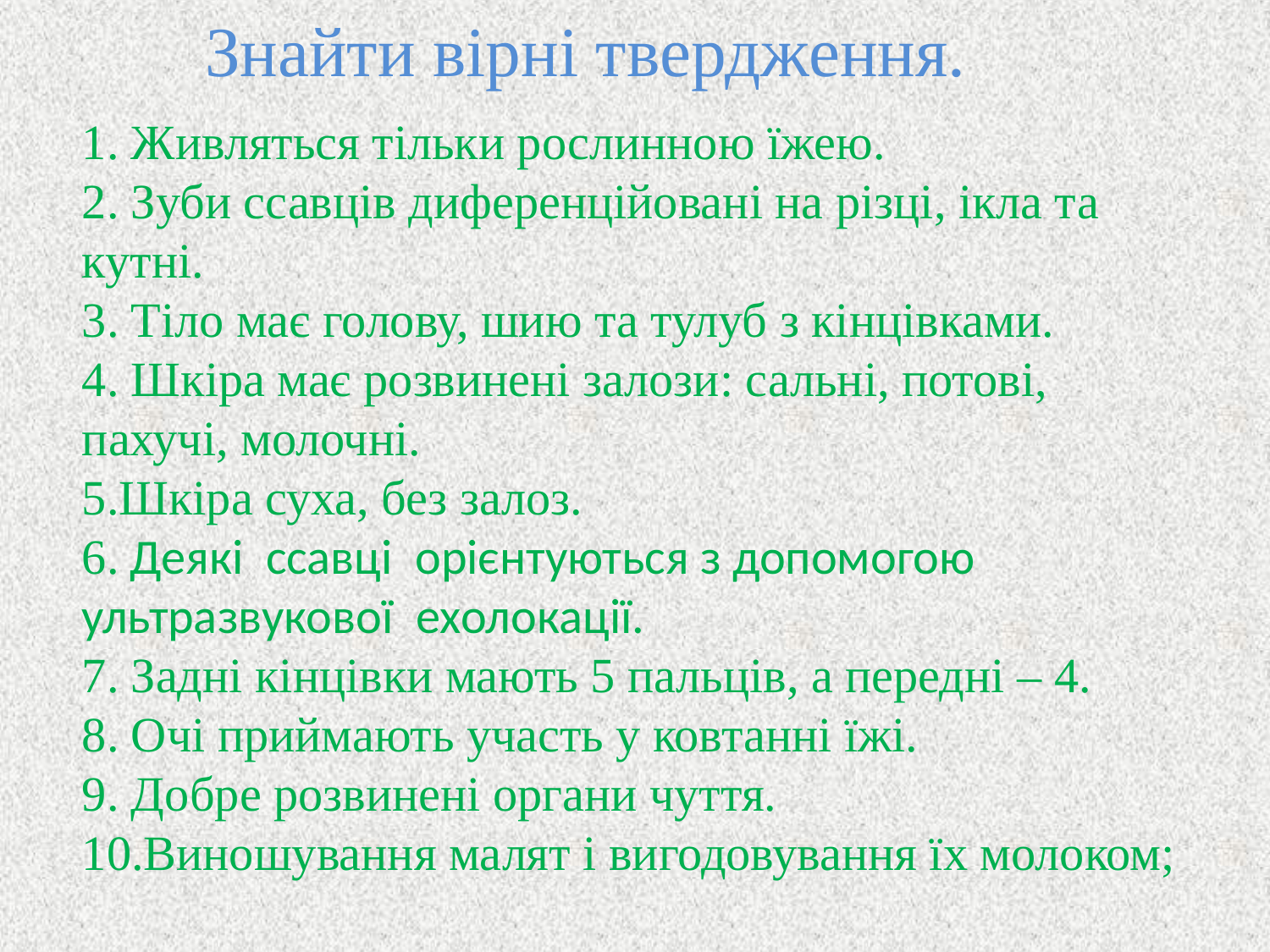

Знайти вірні твердження.
1. Живляться тільки рослинною їжею.
2. Зуби ссавців диференційовані на різці, ікла та кутні.
3. Тіло має голову, шию та тулуб з кінцівками.
4. Шкіра має розвинені залози: сальні, потові, пахучі, молочні.
5.Шкіра суха, без залоз.
6. Деякі  ссавці  орієнтуються з допомогою  ультразвукової  ехолокації.
7. Задні кінцівки мають 5 пальців, а передні – 4.
8. Очі приймають участь у ковтанні їжі.
9. Добре розвинені органи чуття.
10.Виношування малят і вигодовування їх молоком;